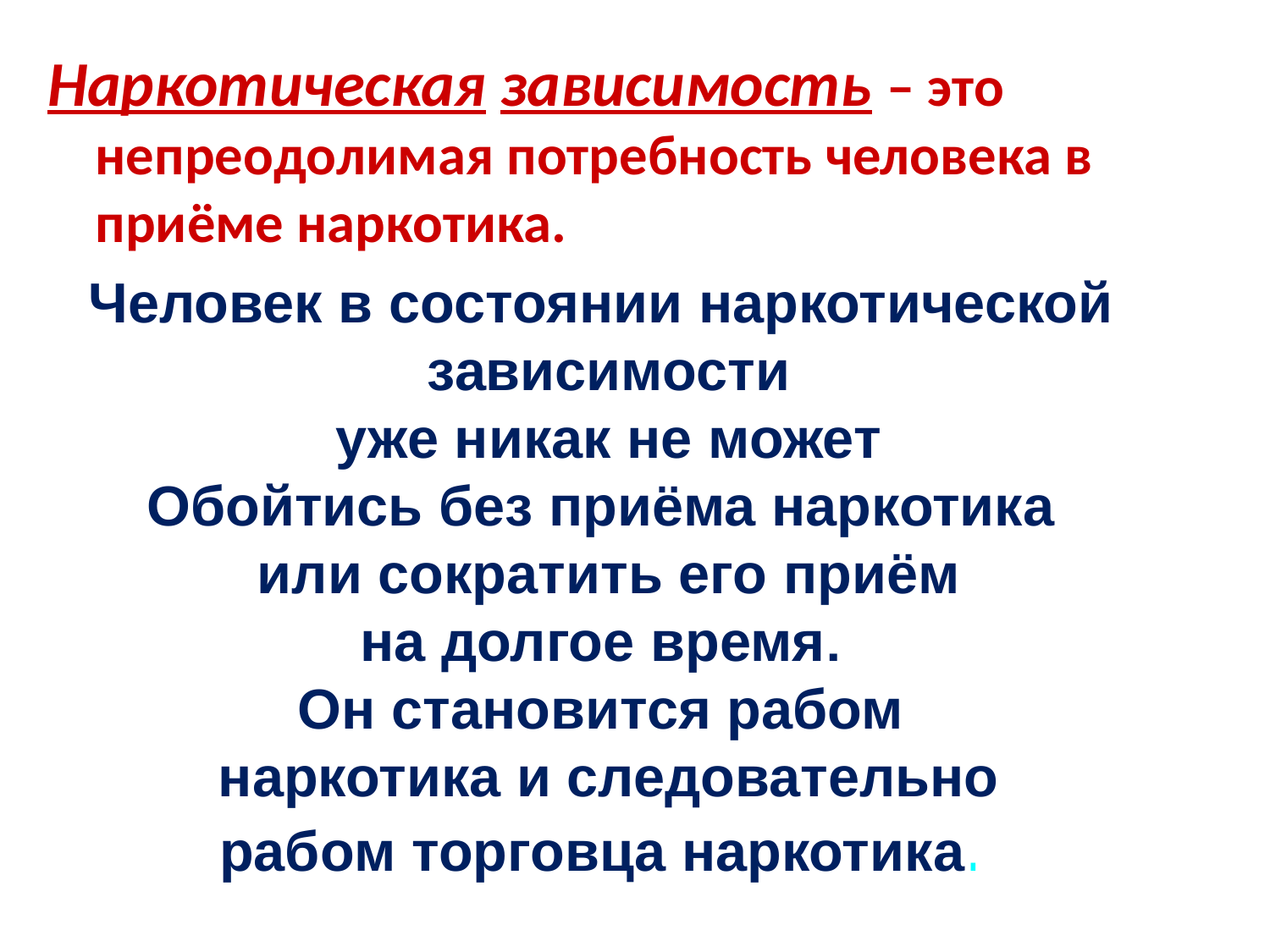

Наркотическая зависимость – это непреодолимая потребность человека в приёме наркотика.
Человек в состоянии наркотической
 зависимости
 уже никак не может
Обойтись без приёма наркотика
 или сократить его приём
 на долгое время.
Он становится рабом
 наркотика и следовательно
 рабом торговца наркотика.